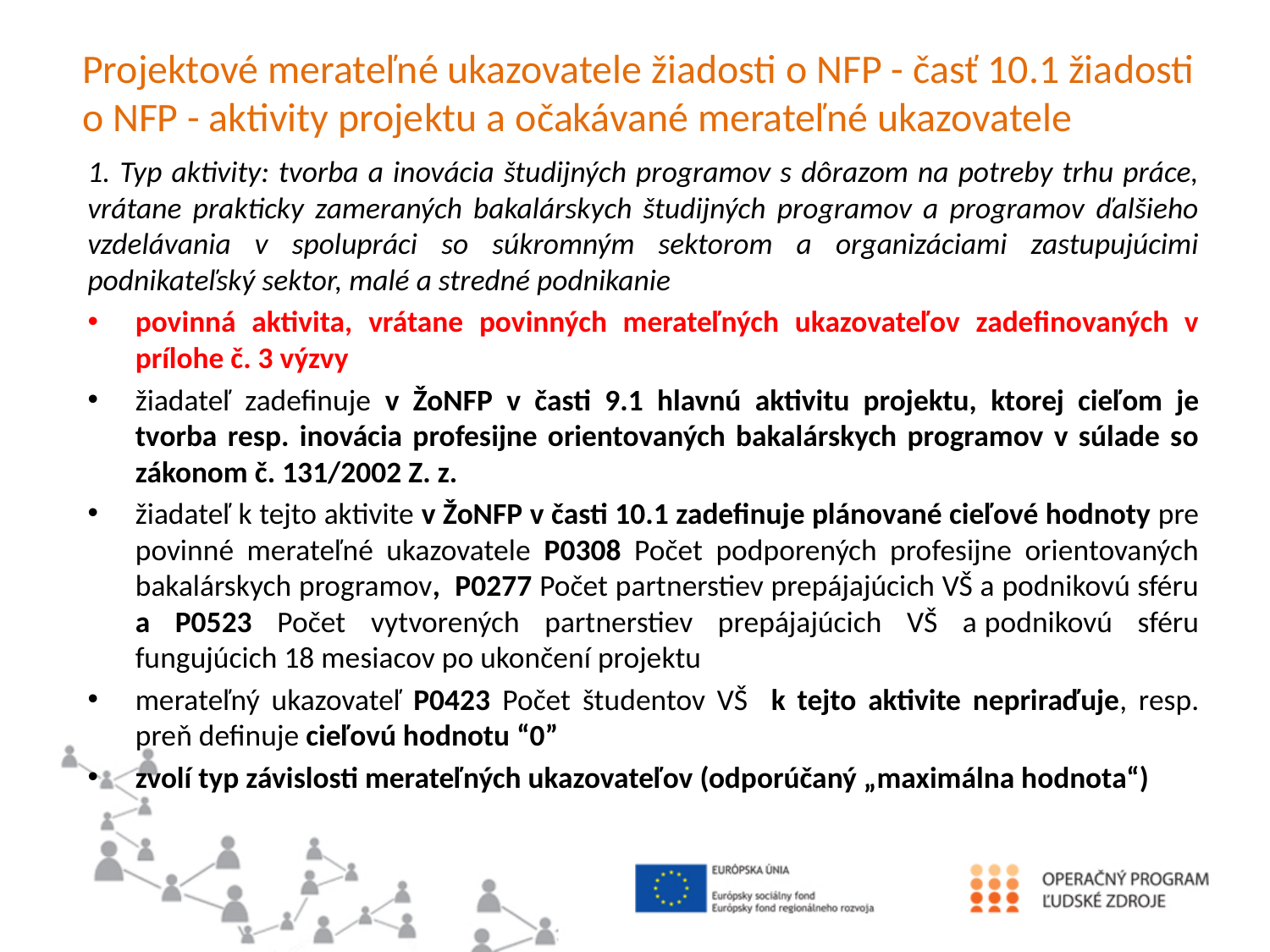

# Projektové merateľné ukazovatele žiadosti o NFP - časť 10.1 žiadosti o NFP - aktivity projektu a očakávané merateľné ukazovatele
1. Typ aktivity: tvorba a inovácia študijných programov s dôrazom na potreby trhu práce, vrátane prakticky zameraných bakalárskych študijných programov a programov ďalšieho vzdelávania v spolupráci so súkromným sektorom a organizáciami zastupujúcimi podnikateľský sektor, malé a stredné podnikanie
povinná aktivita, vrátane povinných merateľných ukazovateľov zadefinovaných v prílohe č. 3 výzvy
žiadateľ zadefinuje v ŽoNFP v časti 9.1 hlavnú aktivitu projektu, ktorej cieľom je tvorba resp. inovácia profesijne orientovaných bakalárskych programov v súlade so zákonom č. 131/2002 Z. z.
žiadateľ k tejto aktivite v ŽoNFP v časti 10.1 zadefinuje plánované cieľové hodnoty pre povinné merateľné ukazovatele P0308 Počet podporených profesijne orientovaných bakalárskych programov,  P0277 Počet partnerstiev prepájajúcich VŠ a podnikovú sféru a P0523 Počet vytvorených partnerstiev prepájajúcich VŠ a podnikovú sféru fungujúcich 18 mesiacov po ukončení projektu
merateľný ukazovateľ P0423 Počet študentov VŠ  k tejto aktivite nepriraďuje, resp. preň definuje cieľovú hodnotu “0”
zvolí typ závislosti merateľných ukazovateľov (odporúčaný „maximálna hodnota“)